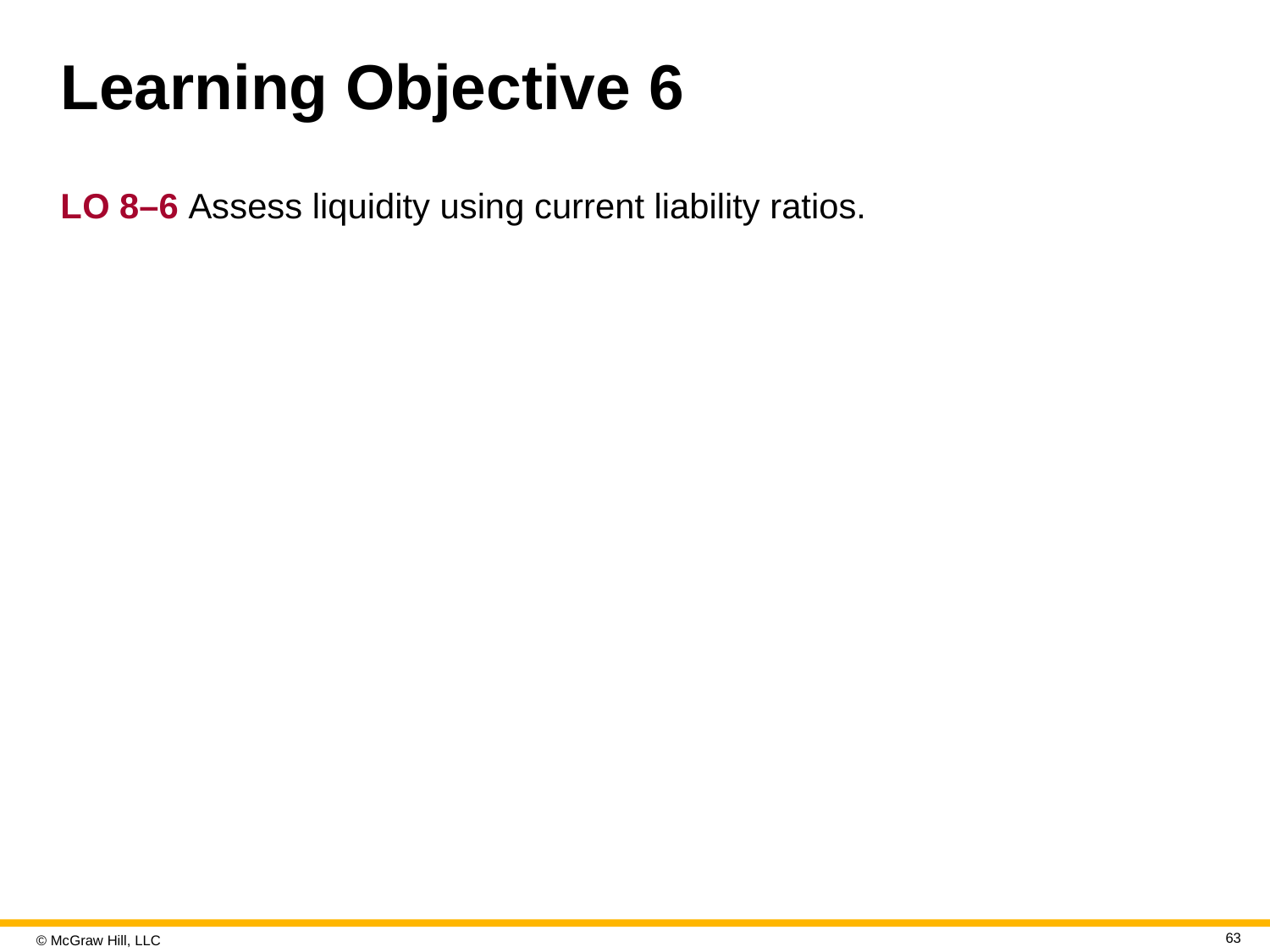

# Learning Objective 6
L O 8–6 Assess liquidity using current liability ratios.
63